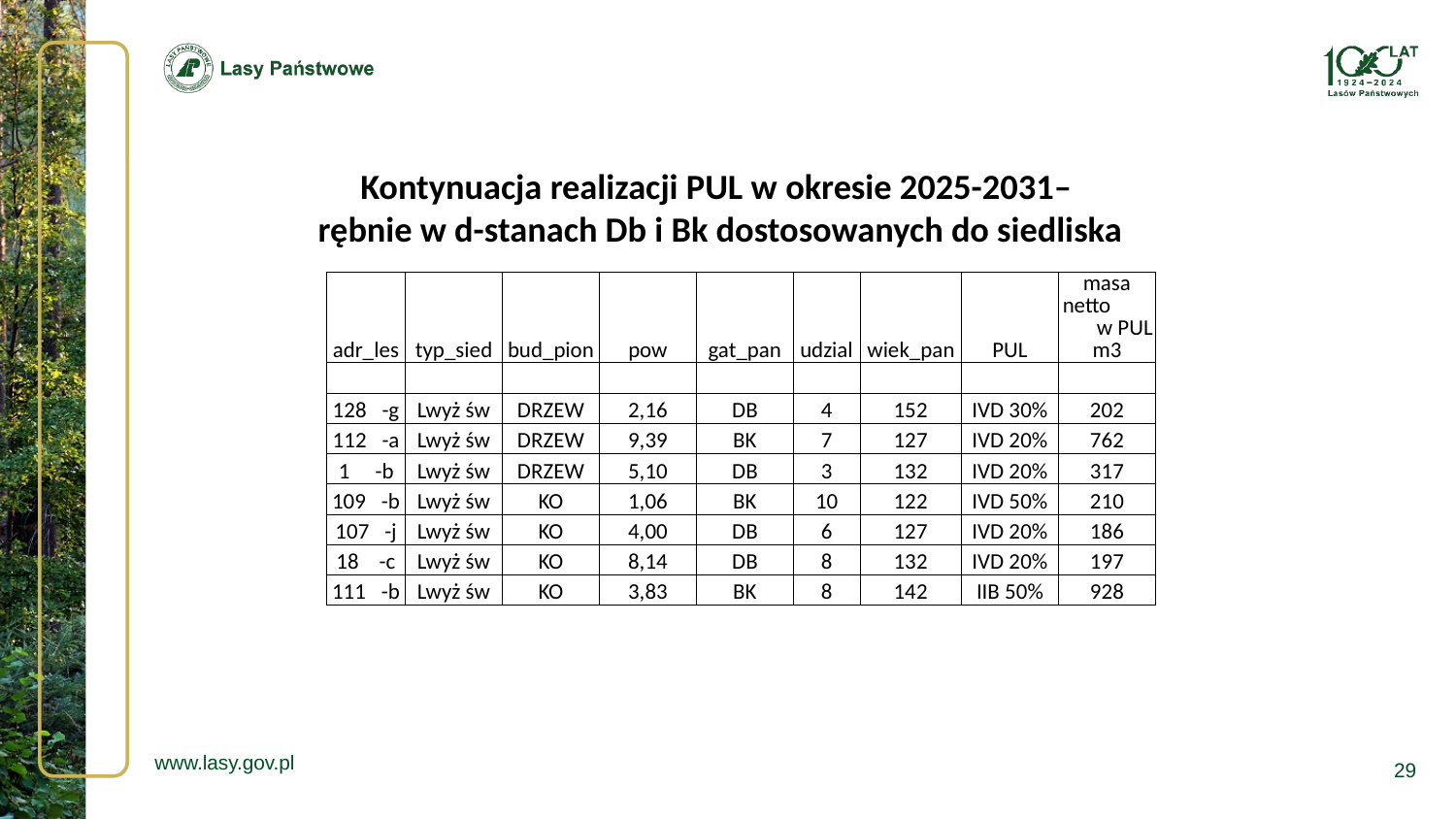

Kontynuacja realizacji PUL w okresie 2025-2031–
 rębnie w d-stanach Db i Bk dostosowanych do siedliska
| adr\_les | typ\_sied | bud\_pion | pow | gat\_pan | udzial | wiek\_pan | PUL | masa netto w PUL m3 |
| --- | --- | --- | --- | --- | --- | --- | --- | --- |
|  |  |  |  |  |  |  |  |  |
| 128 -g | Lwyż św | DRZEW | 2,16 | DB | 4 | 152 | IVD 30% | 202 |
| 112 -a | Lwyż św | DRZEW | 9,39 | BK | 7 | 127 | IVD 20% | 762 |
| 1 -b | Lwyż św | DRZEW | 5,10 | DB | 3 | 132 | IVD 20% | 317 |
| 109 -b | Lwyż św | KO | 1,06 | BK | 10 | 122 | IVD 50% | 210 |
| 107 -j | Lwyż św | KO | 4,00 | DB | 6 | 127 | IVD 20% | 186 |
| 18 -c | Lwyż św | KO | 8,14 | DB | 8 | 132 | IVD 20% | 197 |
| 111 -b | Lwyż św | KO | 3,83 | BK | 8 | 142 | IIB 50% | 928 |